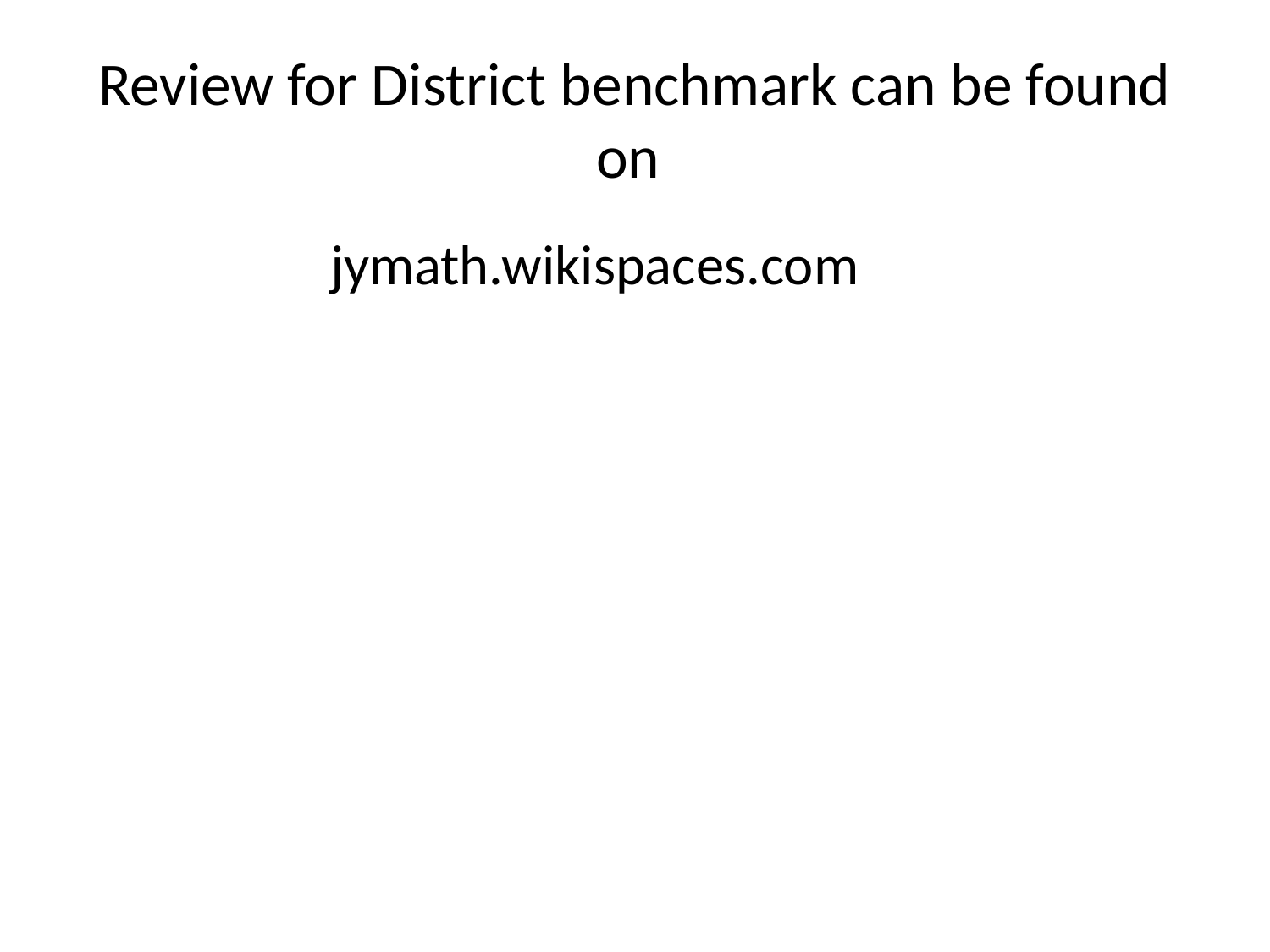

# Review for District benchmark can be found on
 		jymath.wikispaces.com